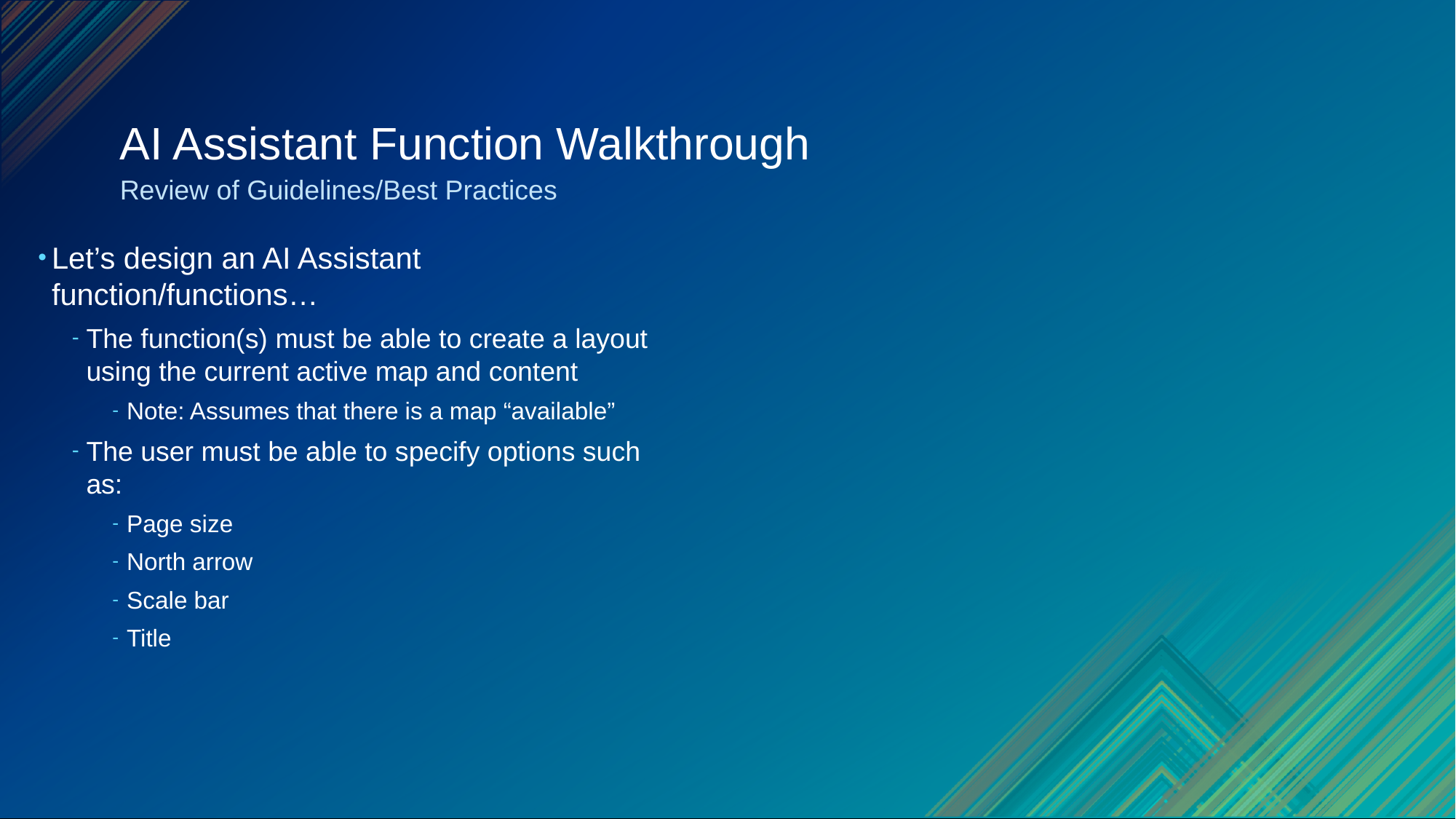

# AI Assistant Function Walkthrough
Review of Guidelines/Best Practices
Let’s design an AI Assistant function/functions…
The function(s) must be able to create a layout using the current active map and content
Note: Assumes that there is a map “available”
The user must be able to specify options such as:
Page size
North arrow
Scale bar
Title